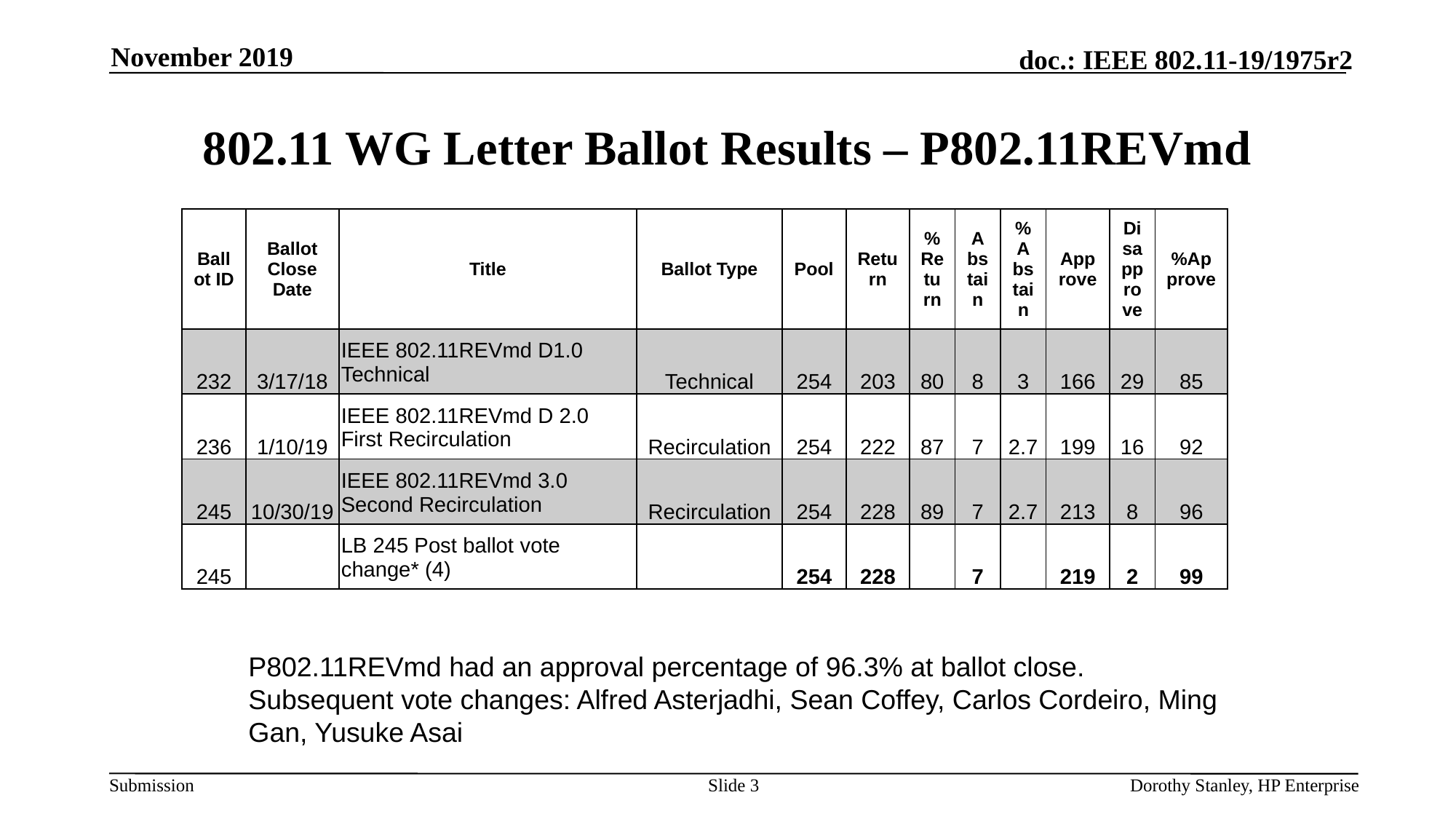

November 2019
# 802.11 WG Letter Ballot Results – P802.11REVmd
| Ballot ID | Ballot Close Date | Title | Ballot Type | Pool | Return | %Return | Abstain | %Abstain | Approve | Disapprove | %Approve |
| --- | --- | --- | --- | --- | --- | --- | --- | --- | --- | --- | --- |
| 232 | 3/17/18 | IEEE 802.11REVmd D1.0 Technical | Technical | 254 | 203 | 80 | 8 | 3 | 166 | 29 | 85 |
| 236 | 1/10/19 | IEEE 802.11REVmd D 2.0 First Recirculation | Recirculation | 254 | 222 | 87 | 7 | 2.7 | 199 | 16 | 92 |
| 245 | 10/30/19 | IEEE 802.11REVmd 3.0 Second Recirculation | Recirculation | 254 | 228 | 89 | 7 | 2.7 | 213 | 8 | 96 |
| 245 |  | LB 245 Post ballot vote change\* (4) |  | 254 | 228 |  | 7 |  | 219 | 2 | 99 |

P802.11REVmd had an approval percentage of 96.3% at ballot close. Subsequent vote changes: Alfred Asterjadhi, Sean Coffey, Carlos Cordeiro, Ming Gan, Yusuke Asai
Slide 3
Dorothy Stanley, HP Enterprise